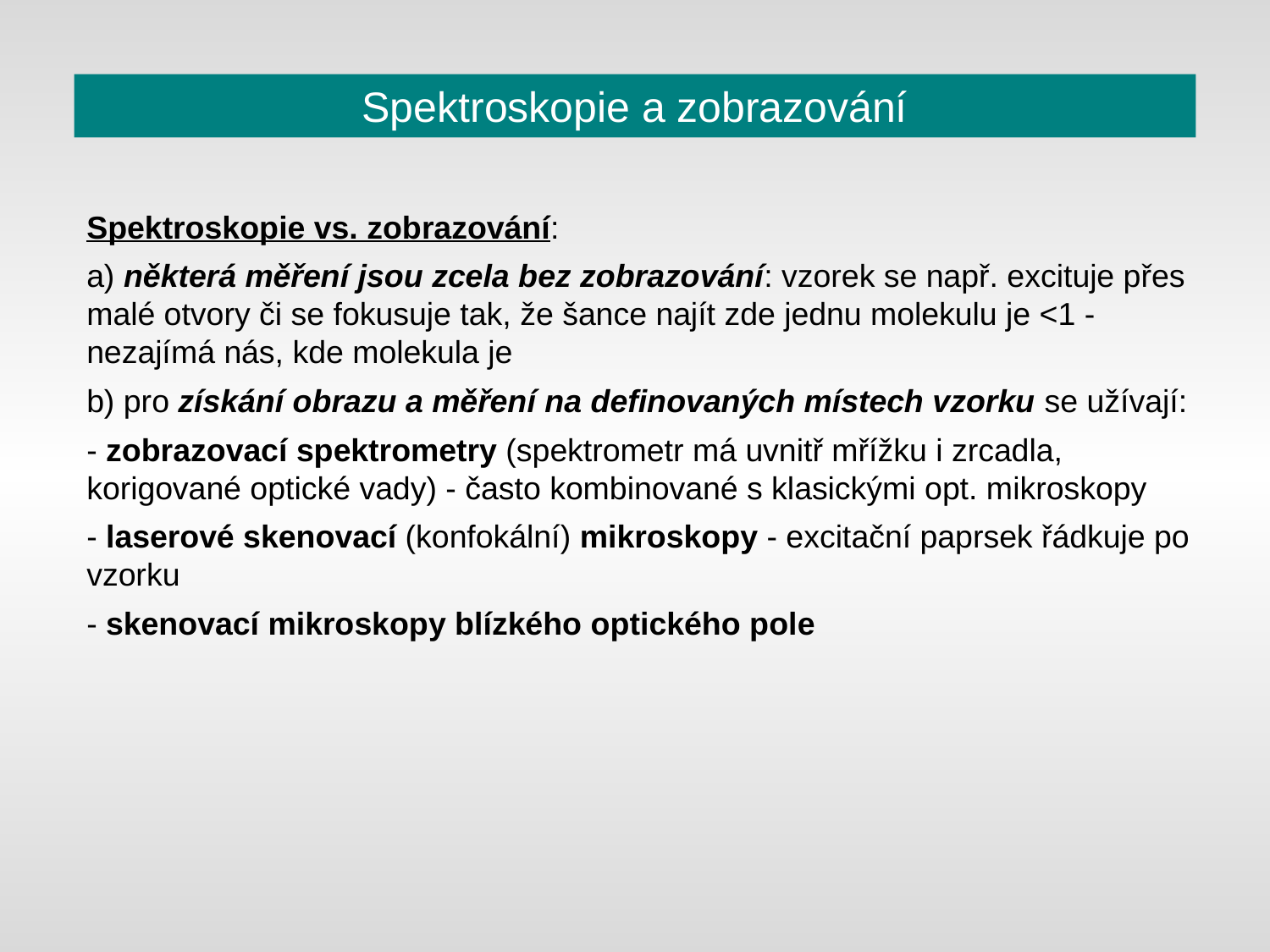

# Spektroskopie a zobrazování
Spektroskopie vs. zobrazování:
a) některá měření jsou zcela bez zobrazování: vzorek se např. excituje přes malé otvory či se fokusuje tak, že šance najít zde jednu molekulu je <1 - nezajímá nás, kde molekula je
b) pro získání obrazu a měření na definovaných místech vzorku se užívají:
- zobrazovací spektrometry (spektrometr má uvnitř mřížku i zrcadla, korigované optické vady) - často kombinované s klasickými opt. mikroskopy
- laserové skenovací (konfokální) mikroskopy - excitační paprsek řádkuje po vzorku
- skenovací mikroskopy blízkého optického pole